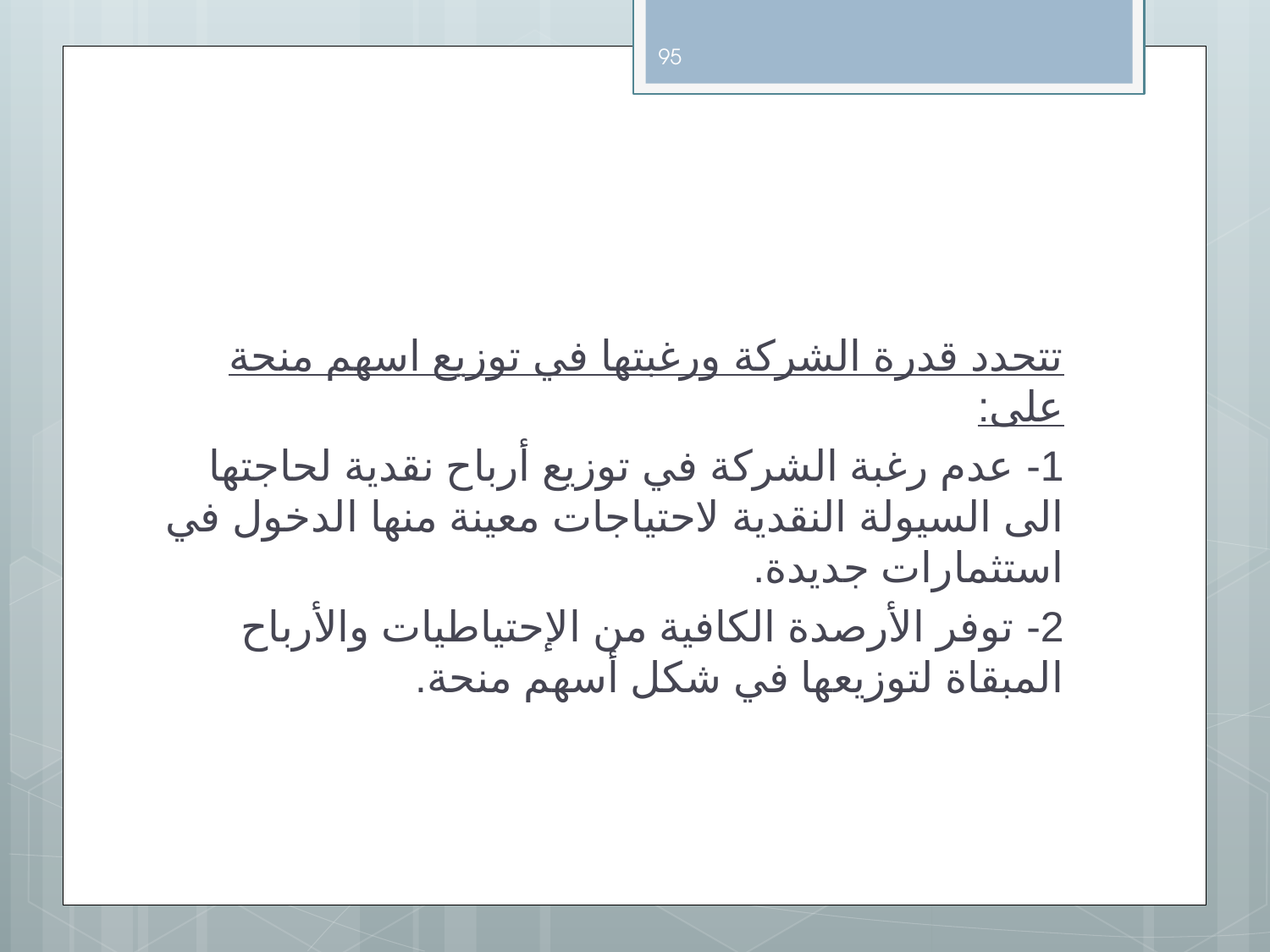

95
تتحدد قدرة الشركة ورغبتها في توزيع اسهم منحة على:
1- عدم رغبة الشركة في توزيع أرباح نقدية لحاجتها الى السيولة النقدية لاحتياجات معينة منها الدخول في استثمارات جديدة.
2- توفر الأرصدة الكافية من الإحتياطيات والأرباح المبقاة لتوزيعها في شكل أسهم منحة.